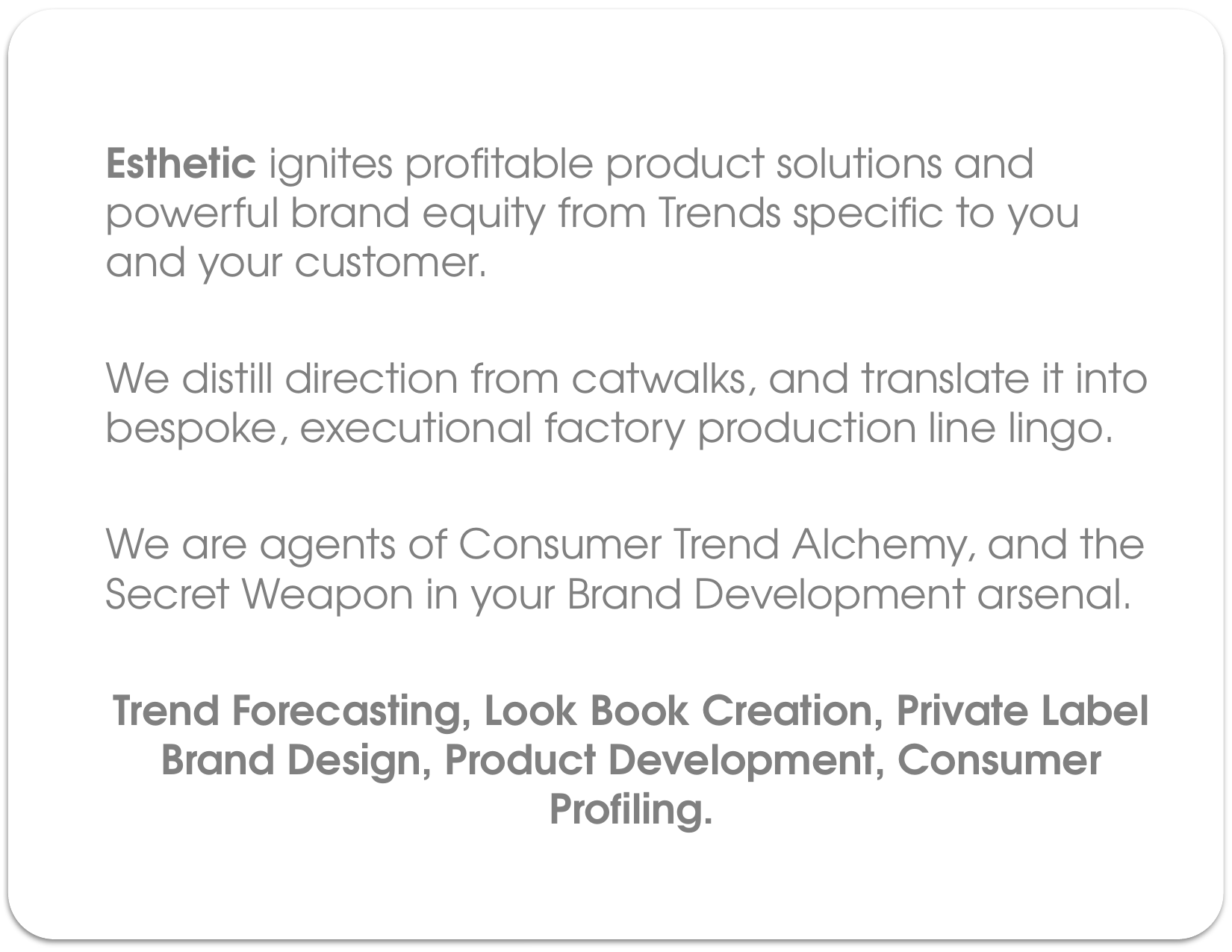

Esthetic ignites profitable product solutions and powerful brand equity from Trends specific to you and your customer.

We distill direction from catwalks, and translate it into bespoke, executional factory production line lingo.

We are agents of Consumer Trend Alchemy, and the Secret Weapon in your Brand Development arsenal.

Trend Forecasting, Look Book Creation, Private Label Brand Design, Product Development, Consumer Profiling.